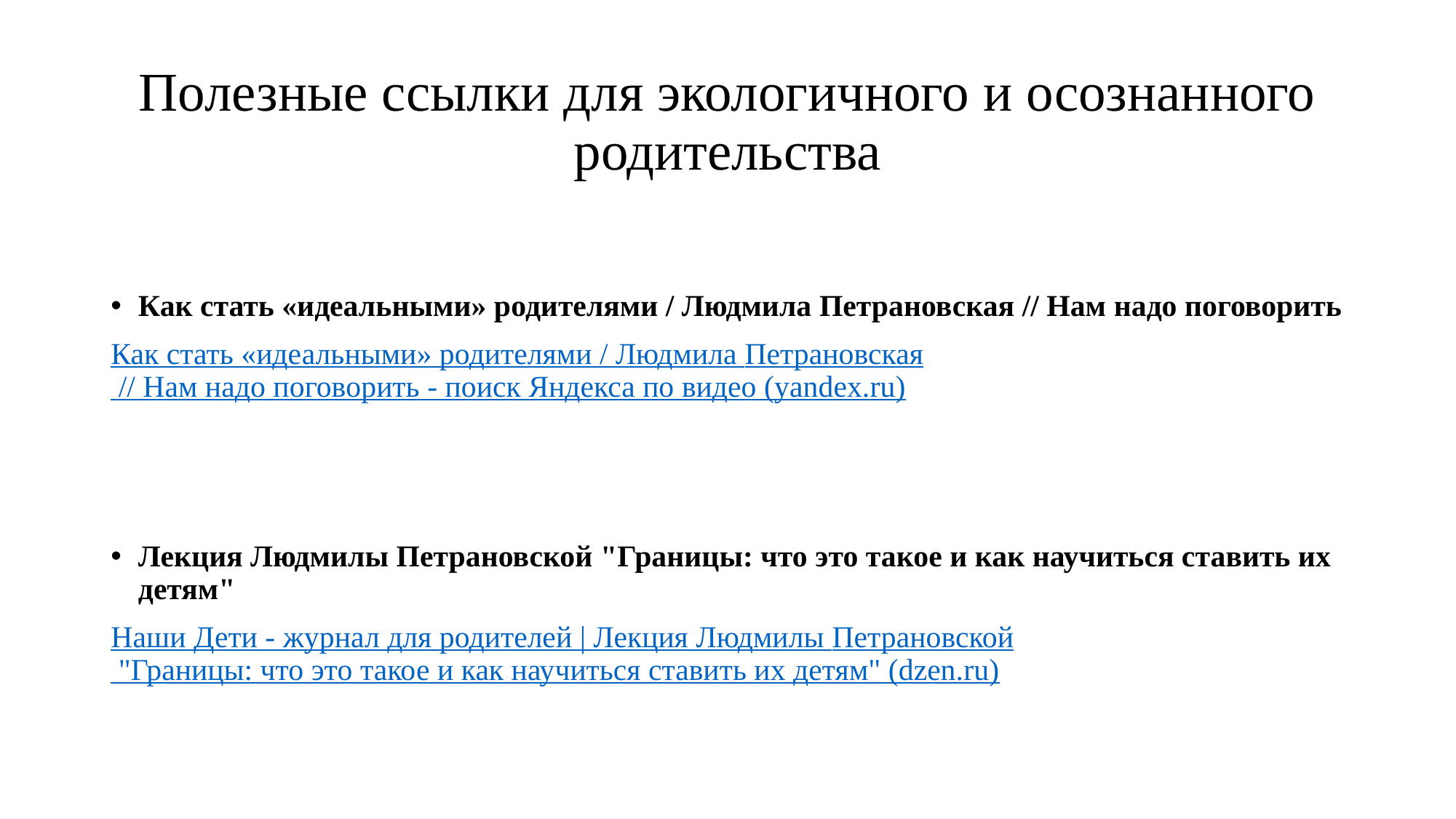

# Полезные ссылки для экологичного и осознанного родительства
Как стать «идеальными» родителями / Людмила Петрановская // Нам надо поговорить
Как стать «идеальными» родителями / Людмила Петрановская // Нам надо поговорить - поиск Яндекса по видео (yandex.ru)

Лекция Людмилы Петрановской "Границы: что это такое и как научиться ставить их детям"
Наши Дети - журнал для родителей | Лекция Людмилы Петрановской "Границы: что это такое и как научиться ставить их детям" (dzen.ru)